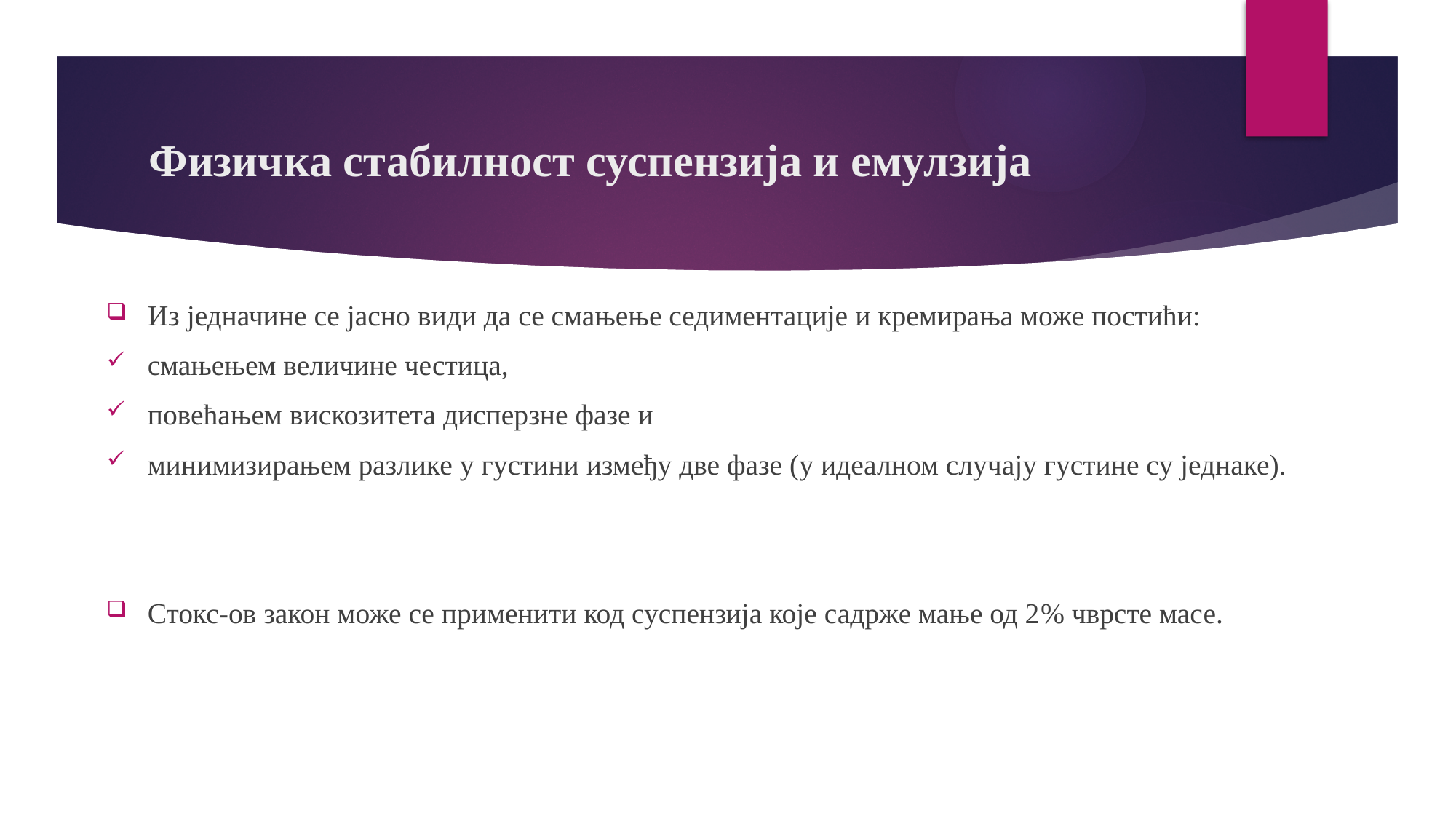

# Физичка стабилност суспензија и емулзија
Из једначине се јасно види да се смањење седиментације и кремирања може постићи:
смањењем величине честица,
повећањем вискозитета дисперзне фазе и
минимизирањем разлике у густини између две фазе (у идеалном случају густине су једнаке).

Стокс-ов закон може се применити код суспензија које садрже мање од 2% чврсте масе.